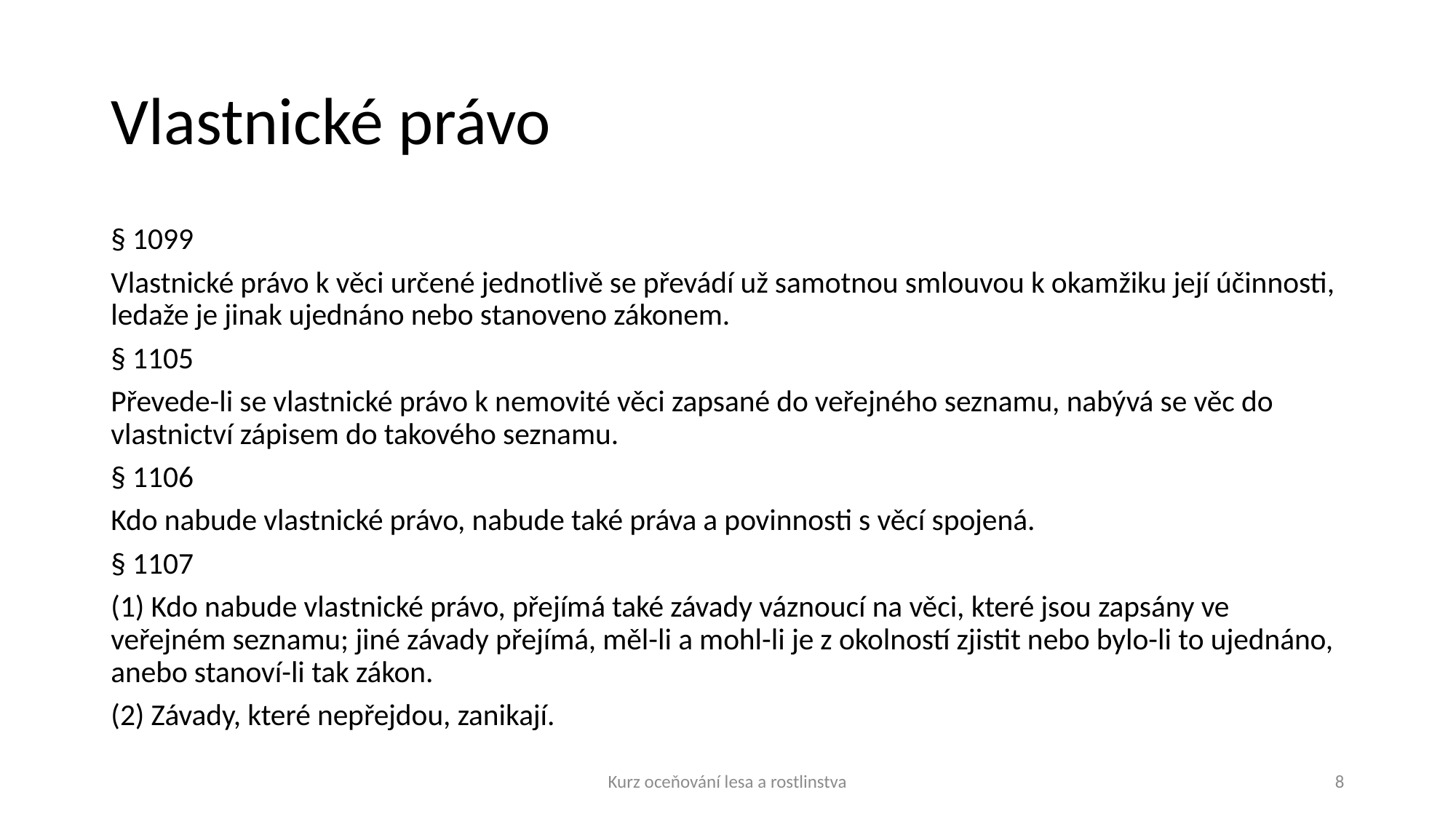

# Vlastnické právo
§ 1099
Vlastnické právo k věci určené jednotlivě se převádí už samotnou smlouvou k okamžiku její účinnosti, ledaže je jinak ujednáno nebo stanoveno zákonem.
§ 1105
Převede-li se vlastnické právo k nemovité věci zapsané do veřejného seznamu, nabývá se věc do vlastnictví zápisem do takového seznamu.
§ 1106
Kdo nabude vlastnické právo, nabude také práva a povinnosti s věcí spojená.
§ 1107
(1) Kdo nabude vlastnické právo, přejímá také závady váznoucí na věci, které jsou zapsány ve veřejném seznamu; jiné závady přejímá, měl-li a mohl-li je z okolností zjistit nebo bylo-li to ujednáno, anebo stanoví-li tak zákon.
(2) Závady, které nepřejdou, zanikají.

Kurz oceňování lesa a rostlinstva
8